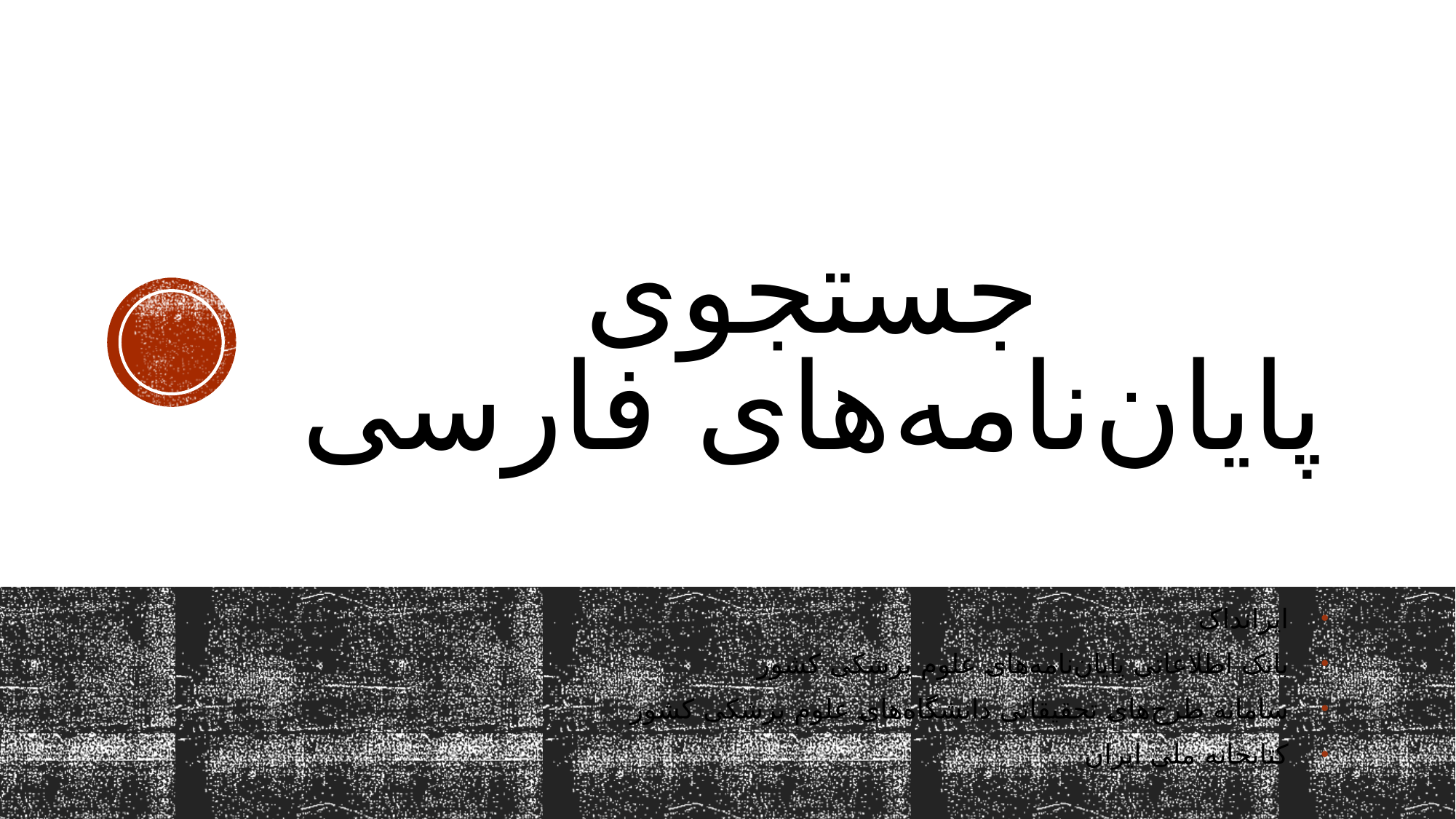

# جستجوی پایان‌نامه‌های فارسی
ایرانداک
بانک اطلاعاتی پایان‌نامه‌های علوم پزشکی کشور
سامانه طر‌ح‌های تحقیقاتی دانشگاه‌های علوم پزشکی کشور
کتابخانه ملی ایران